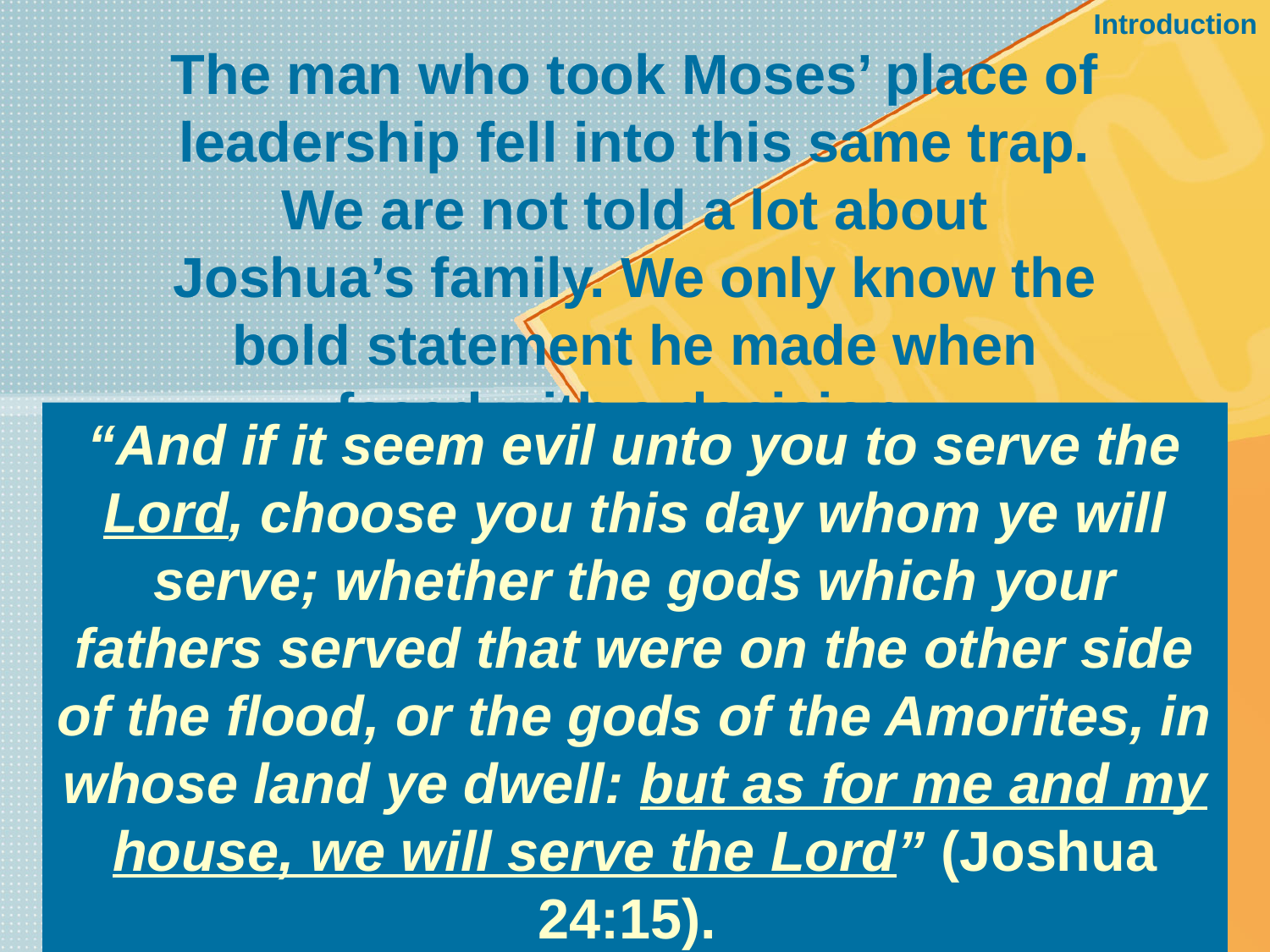

Introduction
The man who took Moses’ place of leadership fell into this same trap. We are not told a lot about Joshua’s family. We only know the bold statement he made when faced with a decision.
“And if it seem evil unto you to serve the Lord, choose you this day whom ye will serve; whether the gods which your fathers served that were on the other side of the flood, or the gods of the Amorites, in whose land ye dwell: but as for me and my house, we will serve the Lord” (Joshua 24:15).